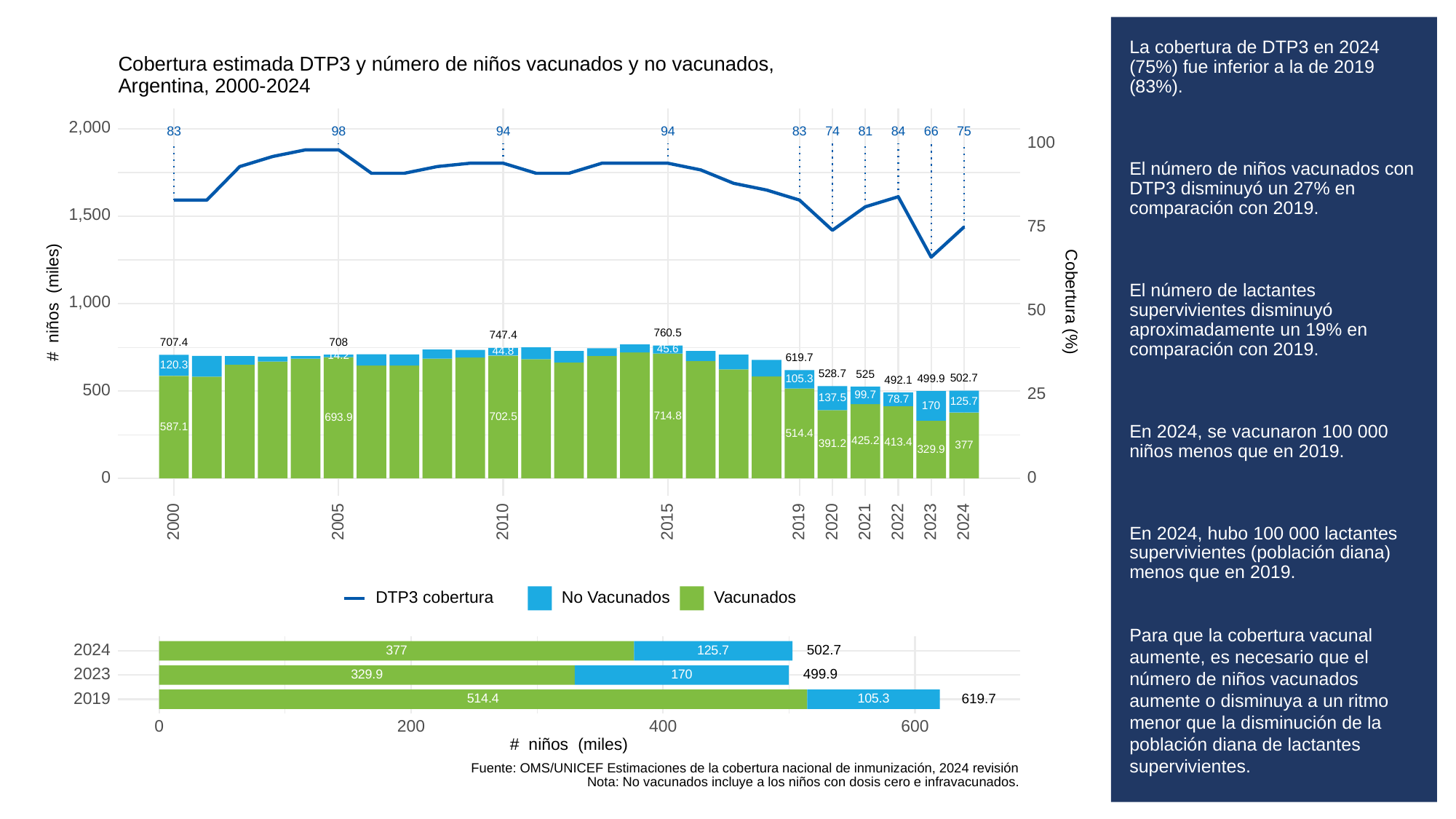

# La cobertura de DTP3 en 2024 (75%) fue inferior a la de 2019 (83%).

El número de niños vacunados con DTP3 disminuyó un 27% en comparación con 2019.

El número de lactantes supervivientes disminuyó aproximadamente un 19% en comparación con 2019.

En 2024, se vacunaron 100 000 niños menos que en 2019.

En 2024, hubo 100 000 lactantes supervivientes (población diana) menos que en 2019.

Para que la cobertura vacunal aumente, es necesario que el número de niños vacunados aumente o disminuya a un ritmo menor que la disminución de la población diana de lactantes supervivientes.

Cobertura estimada DTP3 y número de niños vacunados y no vacunados,
Argentina, 2000-2024

2,000
83
83
98
94
94
81
84
66
75
74

100

1,500

75

#  niños  (miles)
Cobertura (%)
1,000

50
760.5
747.4
708
707.4

45.6

44.8

14.2

619.7

120.3

528.7

525
502.7
499.9
105.3

492.1

500

25

99.7

137.5
78.7
125.7
170

714.8

702.5
693.9

587.1
514.4

425.2
413.4
391.2
377
329.9
0
0

2023
2000
2005
2010
2015
2019
2020
2021
2022
2024

DTP3 cobertura
No Vacunados
Vacunados

2024
502.7
377
125.7

2023
499.9
329.9
170

2019
619.7
105.3
514.4

0
200
400
600
#  niños  (miles)
Fuente: OMS/UNICEF Estimaciones de la cobertura nacional de inmunización, 2024 revisión
Nota: No vacunados incluye a los niños con dosis cero e infravacunados.